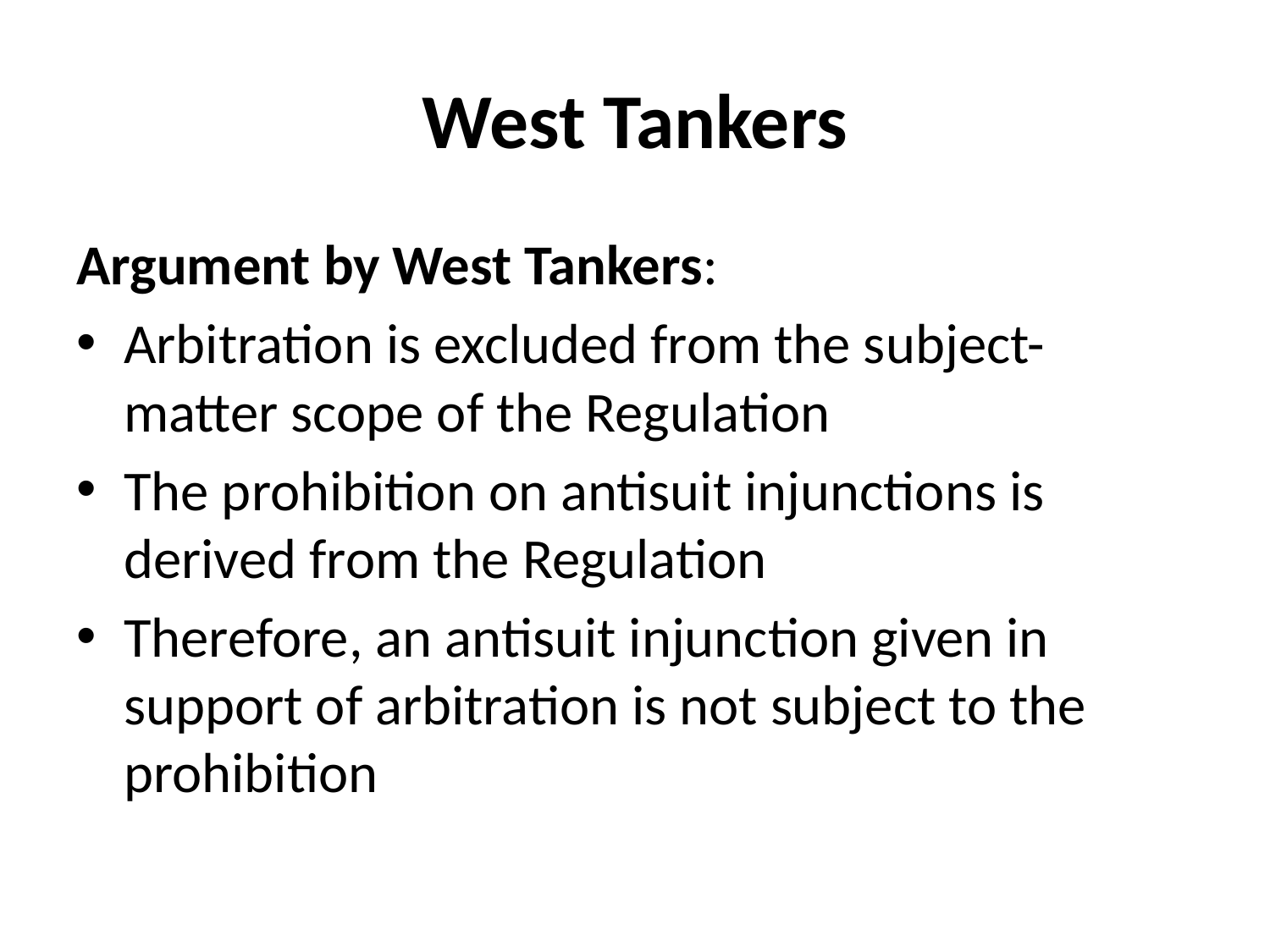

# West Tankers
Argument by West Tankers:
Arbitration is excluded from the subject-matter scope of the Regulation
The prohibition on antisuit injunctions is derived from the Regulation
Therefore, an antisuit injunction given in support of arbitration is not subject to the prohibition